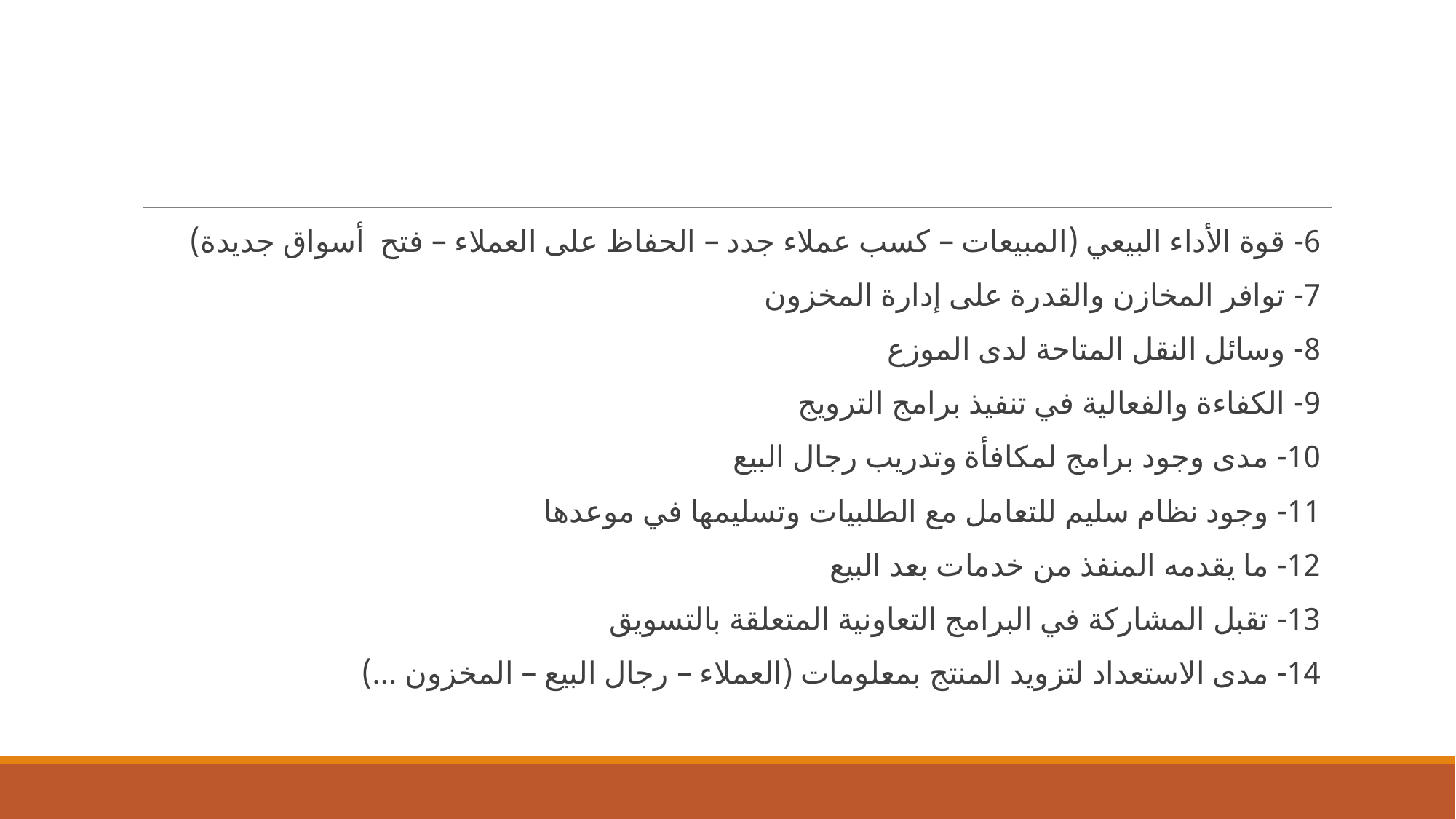

#
6- قوة الأداء البيعي (المبيعات – كسب عملاء جدد – الحفاظ على العملاء – فتح  أسواق جديدة)
7- توافر المخازن والقدرة على إدارة المخزون
8- وسائل النقل المتاحة لدى الموزع
9- الكفاءة والفعالية في تنفيذ برامج الترويج
10- مدى وجود برامج لمكافأة وتدريب رجال البيع
11- وجود نظام سليم للتعامل مع الطلبيات وتسليمها في موعدها
12- ما يقدمه المنفذ من خدمات بعد البيع
13- تقبل المشاركة في البرامج التعاونية المتعلقة بالتسويق
14- مدى الاستعداد لتزويد المنتج بمعلومات (العملاء – رجال البيع – المخزون ...)